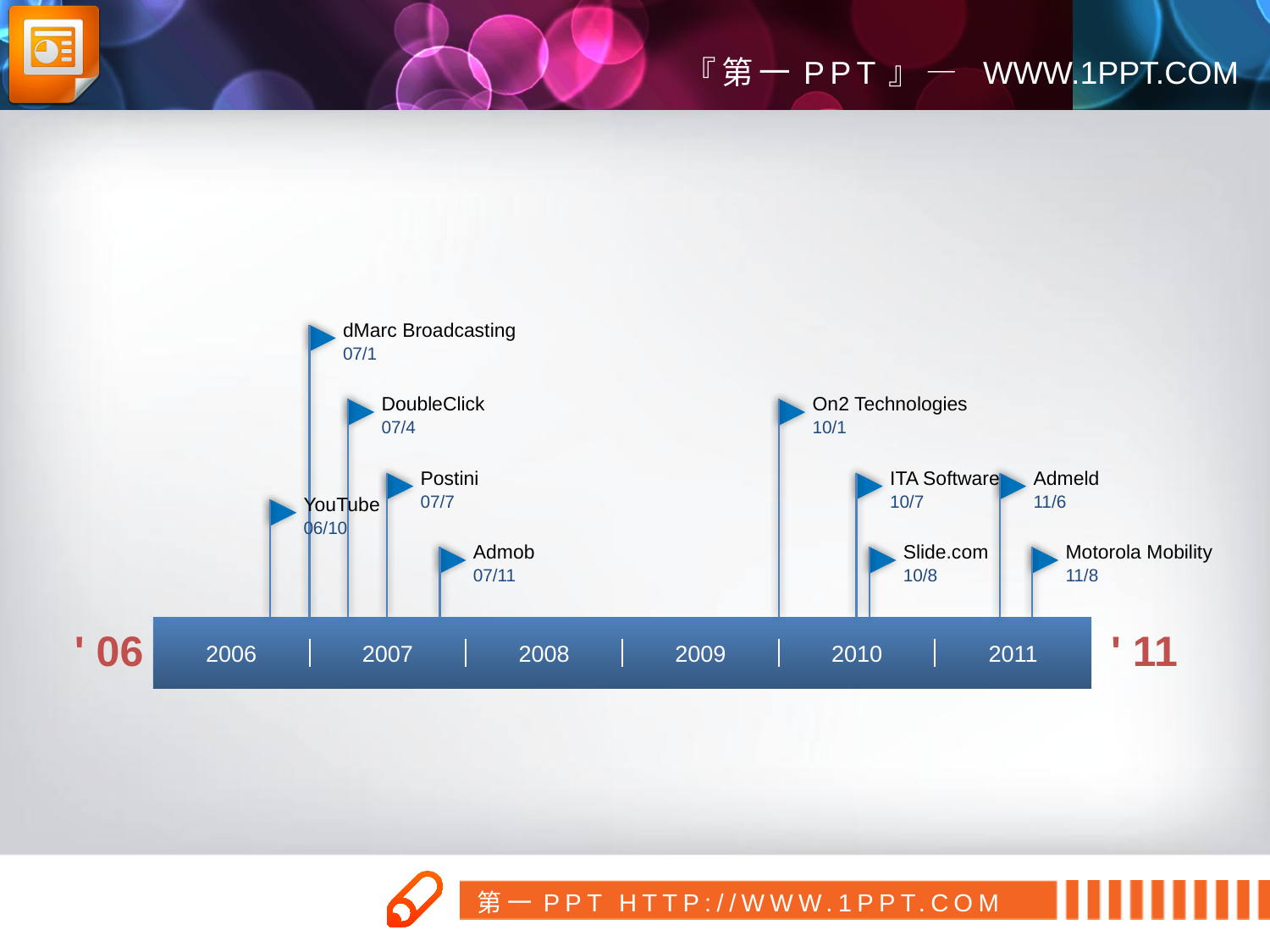

dMarc Broadcasting

07/1
DoubleClick
On2 Technologies

07/4
10/1
Postini
ITA Software
Admeld

07/7
10/7
11/6
YouTube

06/10
Admob
Slide.com
Motorola Mobility

07/11
10/8
11/8
' 06

2006
2007
2008
2009
2010
2011
' 11